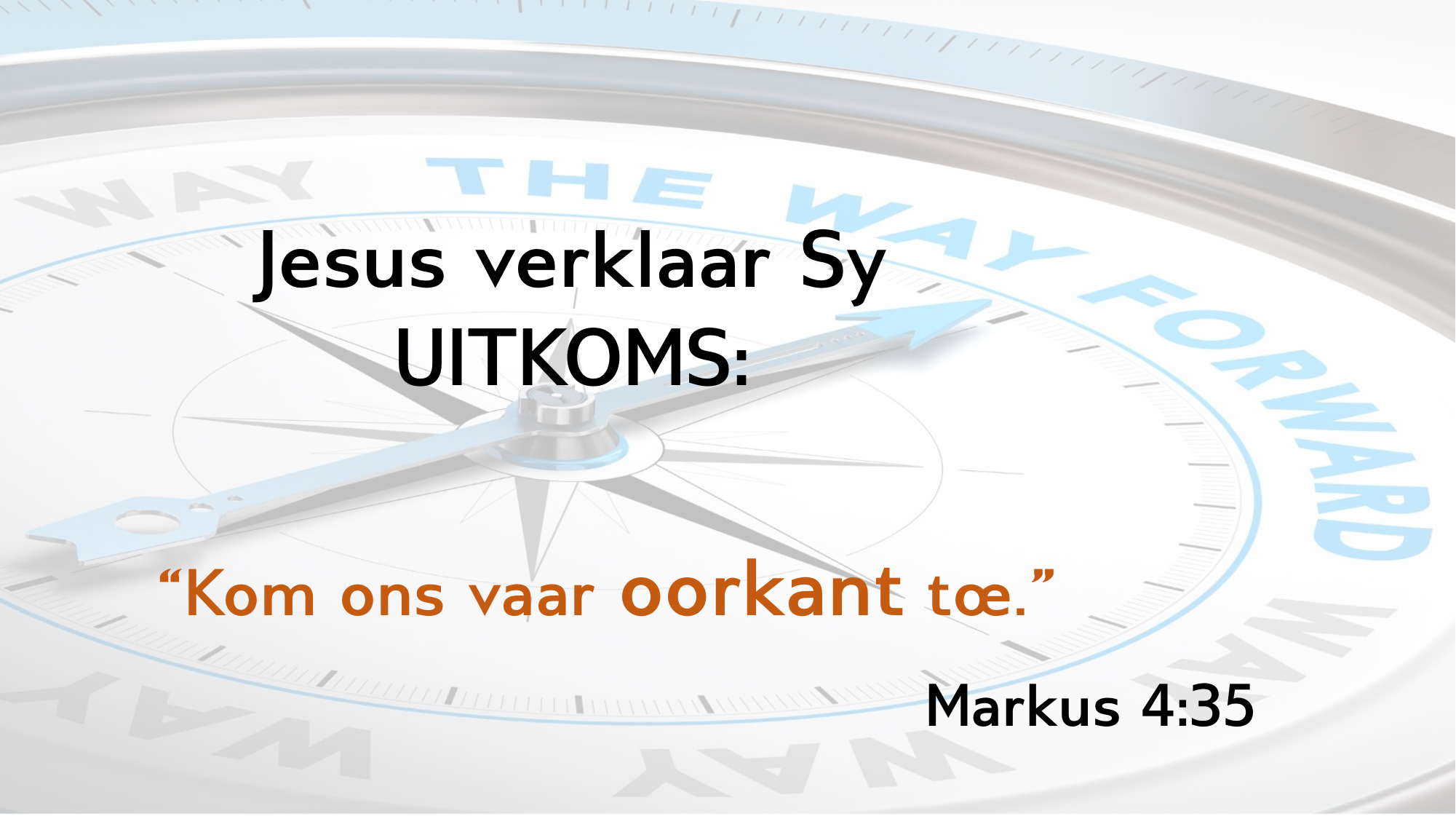

Jesus verklaar Sy UITKOMS:
“Kom ons vaar oorkant toe.”
Markus 4:35